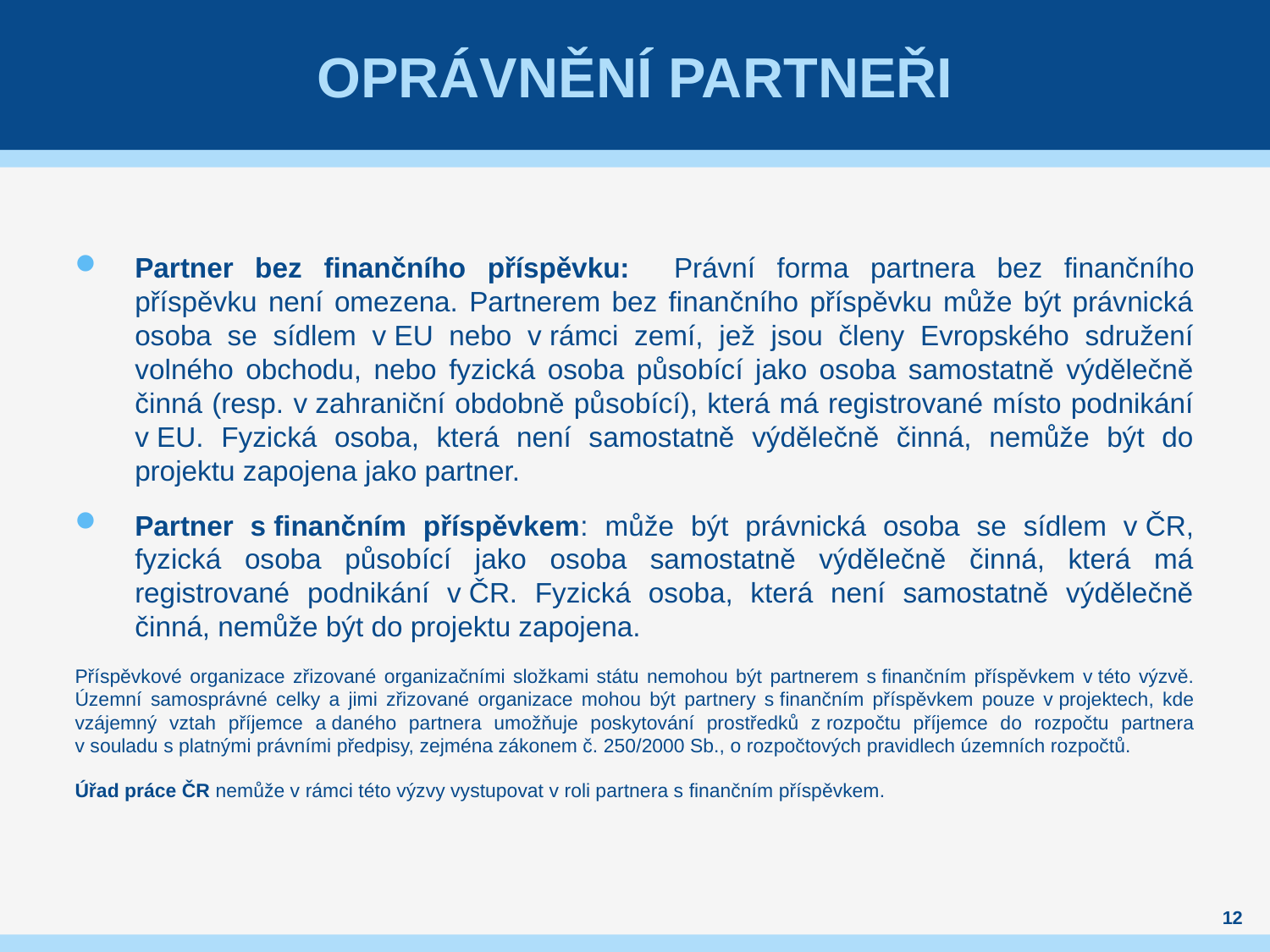

# Oprávnění partneři
Partner bez finančního příspěvku:  Právní forma partnera bez finančního příspěvku není omezena. Partnerem bez finančního příspěvku může být právnická osoba se sídlem v EU nebo v rámci zemí, jež jsou členy Evropského sdružení volného obchodu, nebo fyzická osoba působící jako osoba samostatně výdělečně činná (resp. v zahraniční obdobně působící), která má registrované místo podnikání v EU. Fyzická osoba, která není samostatně výdělečně činná, nemůže být do projektu zapojena jako partner.
Partner s finančním příspěvkem: může být právnická osoba se sídlem v ČR, fyzická osoba působící jako osoba samostatně výdělečně činná, která má registrované podnikání v ČR. Fyzická osoba, která není samostatně výdělečně činná, nemůže být do projektu zapojena.
Příspěvkové organizace zřizované organizačními složkami státu nemohou být partnerem s finančním příspěvkem v této výzvě. Územní samosprávné celky a jimi zřizované organizace mohou být partnery s finančním příspěvkem pouze v projektech, kde vzájemný vztah příjemce a daného partnera umožňuje poskytování prostředků z rozpočtu příjemce do rozpočtu partnera v souladu s platnými právními předpisy, zejména zákonem č. 250/2000 Sb., o rozpočtových pravidlech územních rozpočtů.
Úřad práce ČR nemůže v rámci této výzvy vystupovat v roli partnera s finančním příspěvkem.

12